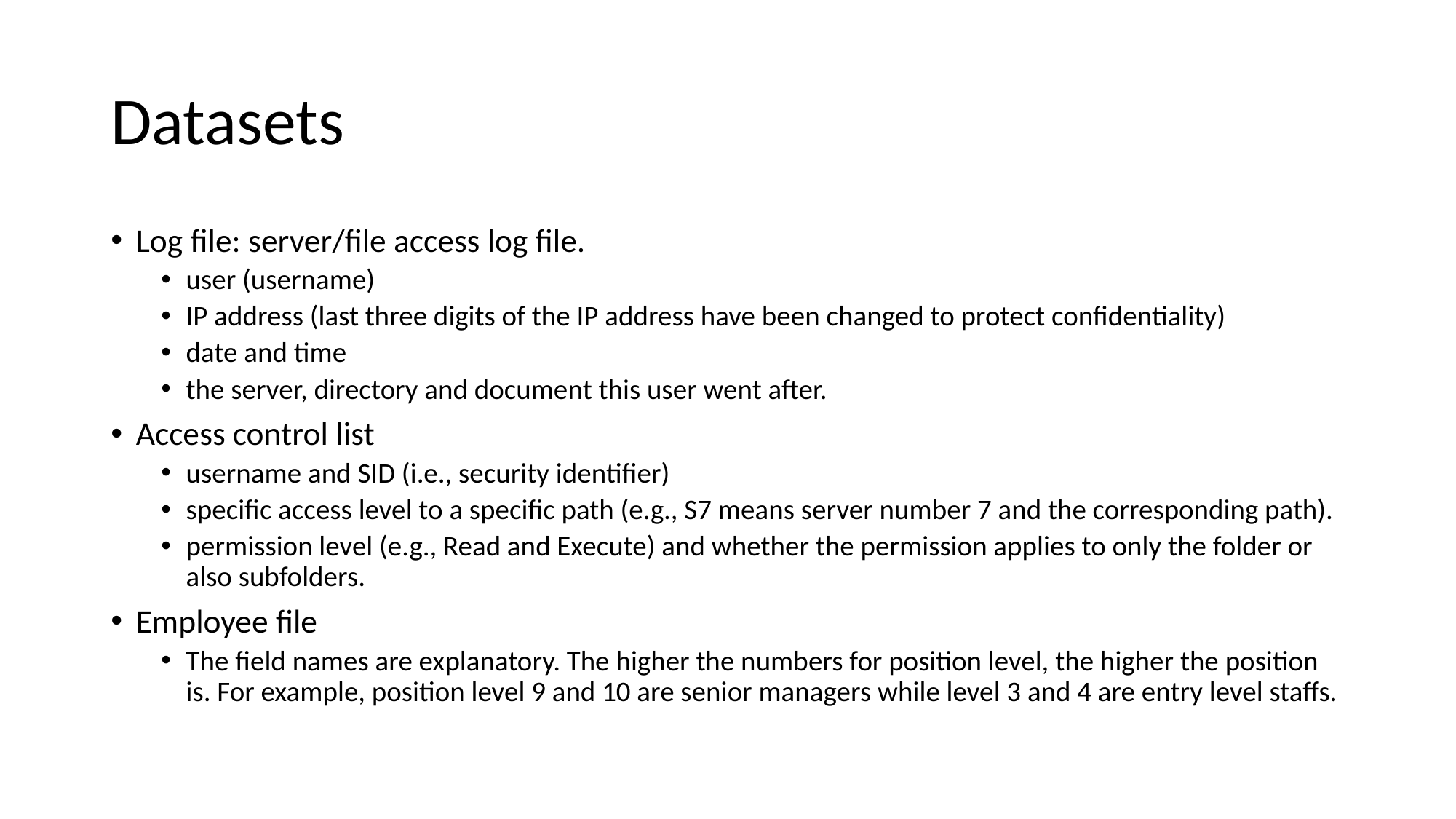

# Datasets
Log file: server/file access log file.
user (username)
IP address (last three digits of the IP address have been changed to protect confidentiality)
date and time
the server, directory and document this user went after.
Access control list
username and SID (i.e., security identifier)
specific access level to a specific path (e.g., S7 means server number 7 and the corresponding path).
permission level (e.g., Read and Execute) and whether the permission applies to only the folder or also subfolders.
Employee file
The field names are explanatory. The higher the numbers for position level, the higher the position is. For example, position level 9 and 10 are senior managers while level 3 and 4 are entry level staffs.